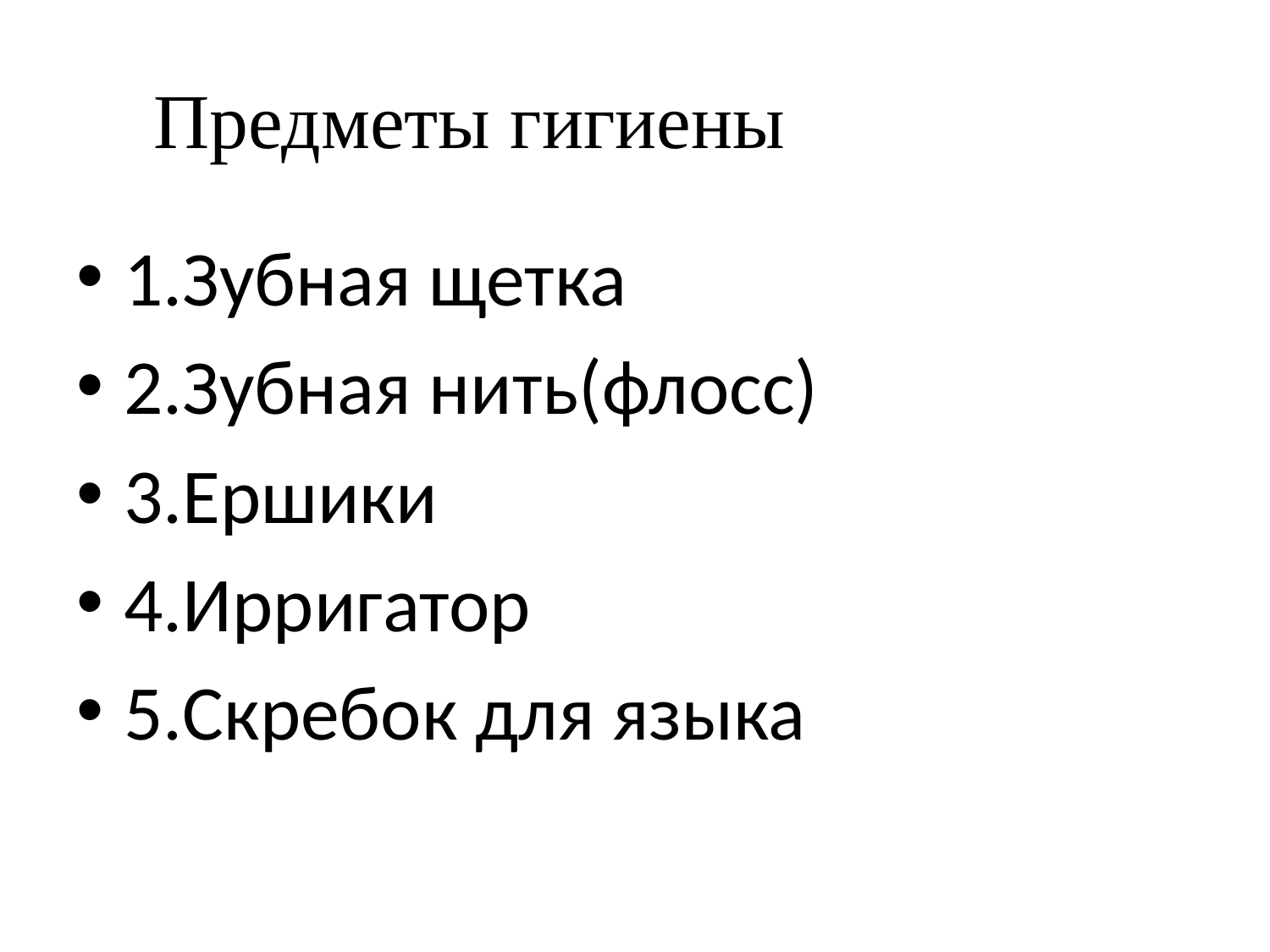

# Предметы гигиены
1.Зубная щетка
2.Зубная нить(флосс)
3.Ершики
4.Ирригатор
5.Скребок для языка